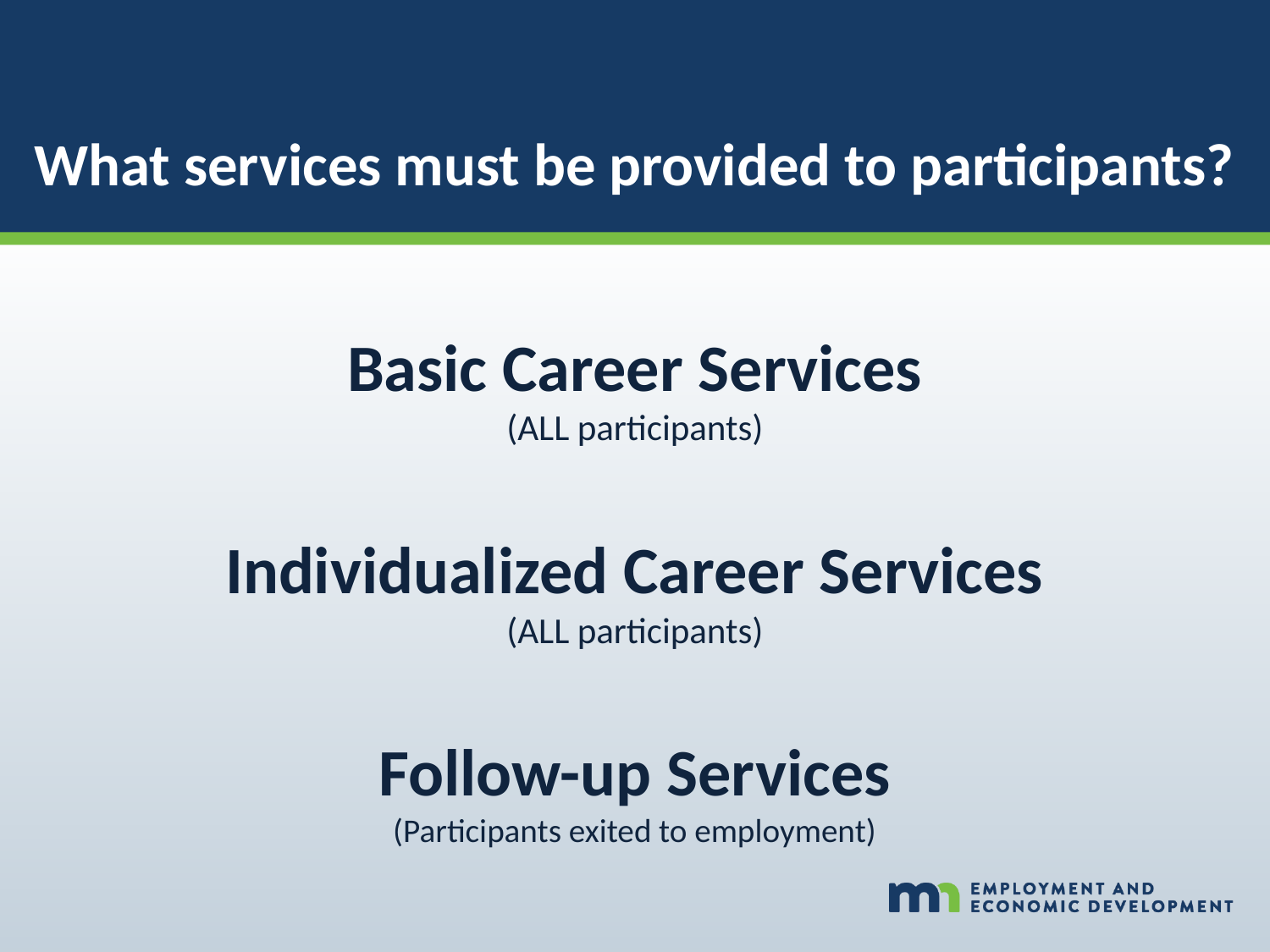

What services must be provided to participants?
# Basic Career Services (ALL participants) Individualized Career Services (ALL participants) Follow-up Services (Participants exited to employment)